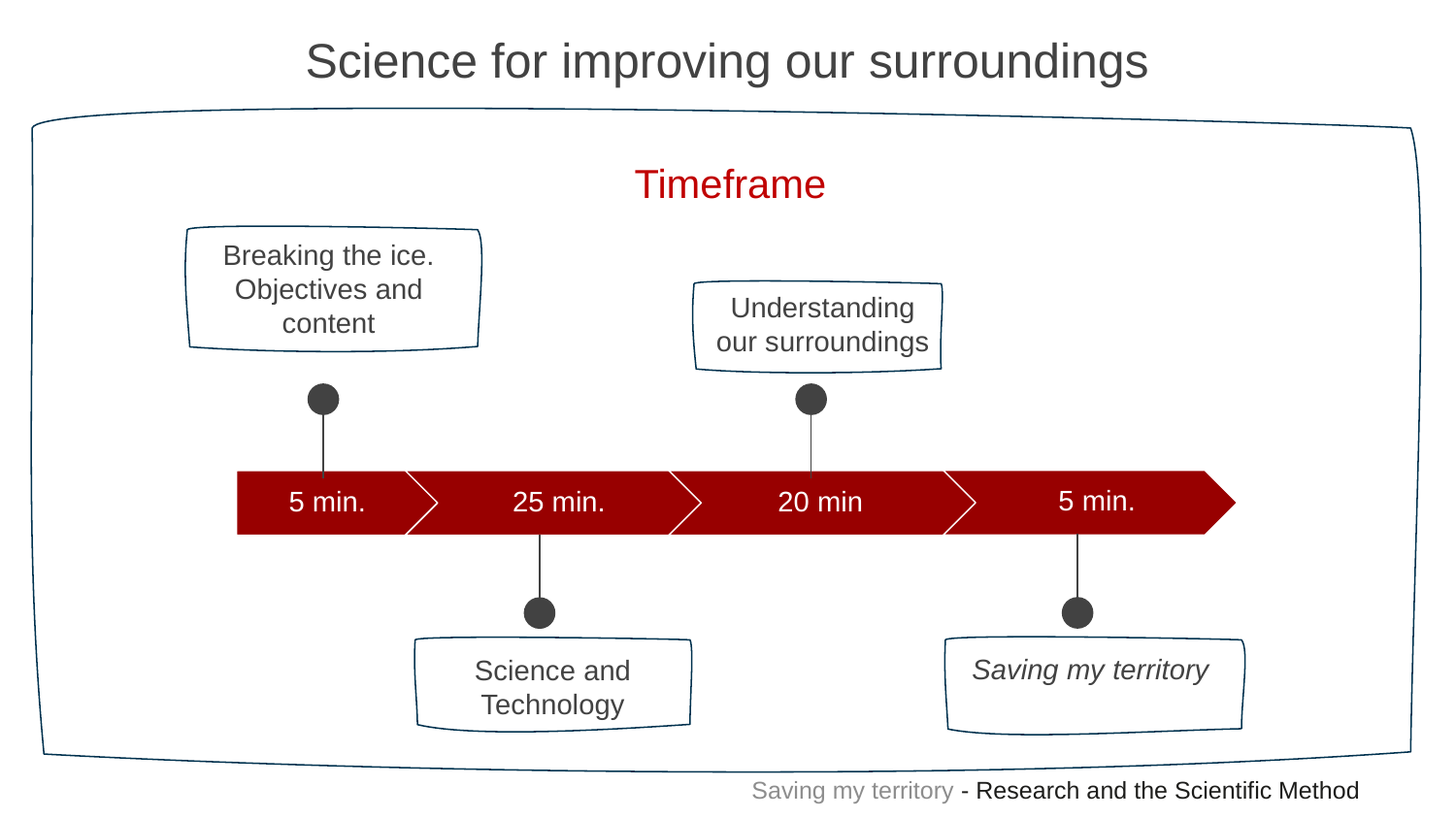

Science for improving our surroundings

Timeframe
Breaking the ice. Objectives and content

Understanding our surroundings

5 min.
5 min.
25 min.
20 min

Saving my territory

Science and Technology

Saving my territory - Research and the Scientific Method